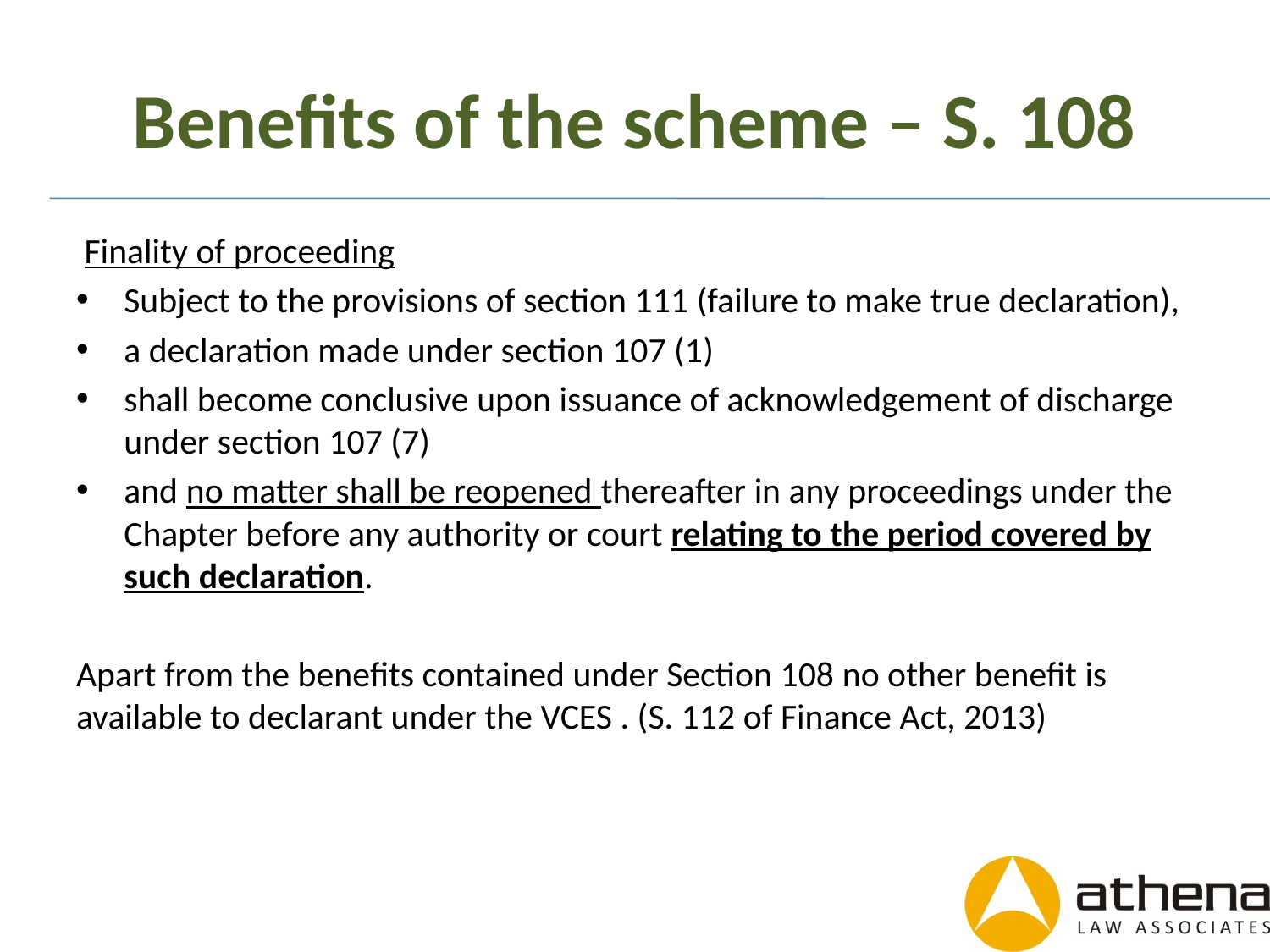

# Benefits of the scheme – S. 108
 Finality of proceeding
Subject to the provisions of section 111 (failure to make true declaration),
a declaration made under section 107 (1)
shall become conclusive upon issuance of acknowledgement of discharge under section 107 (7)
and no matter shall be reopened thereafter in any proceedings under the Chapter before any authority or court relating to the period covered by such declaration.

Apart from the benefits contained under Section 108 no other benefit is available to declarant under the VCES . (S. 112 of Finance Act, 2013)